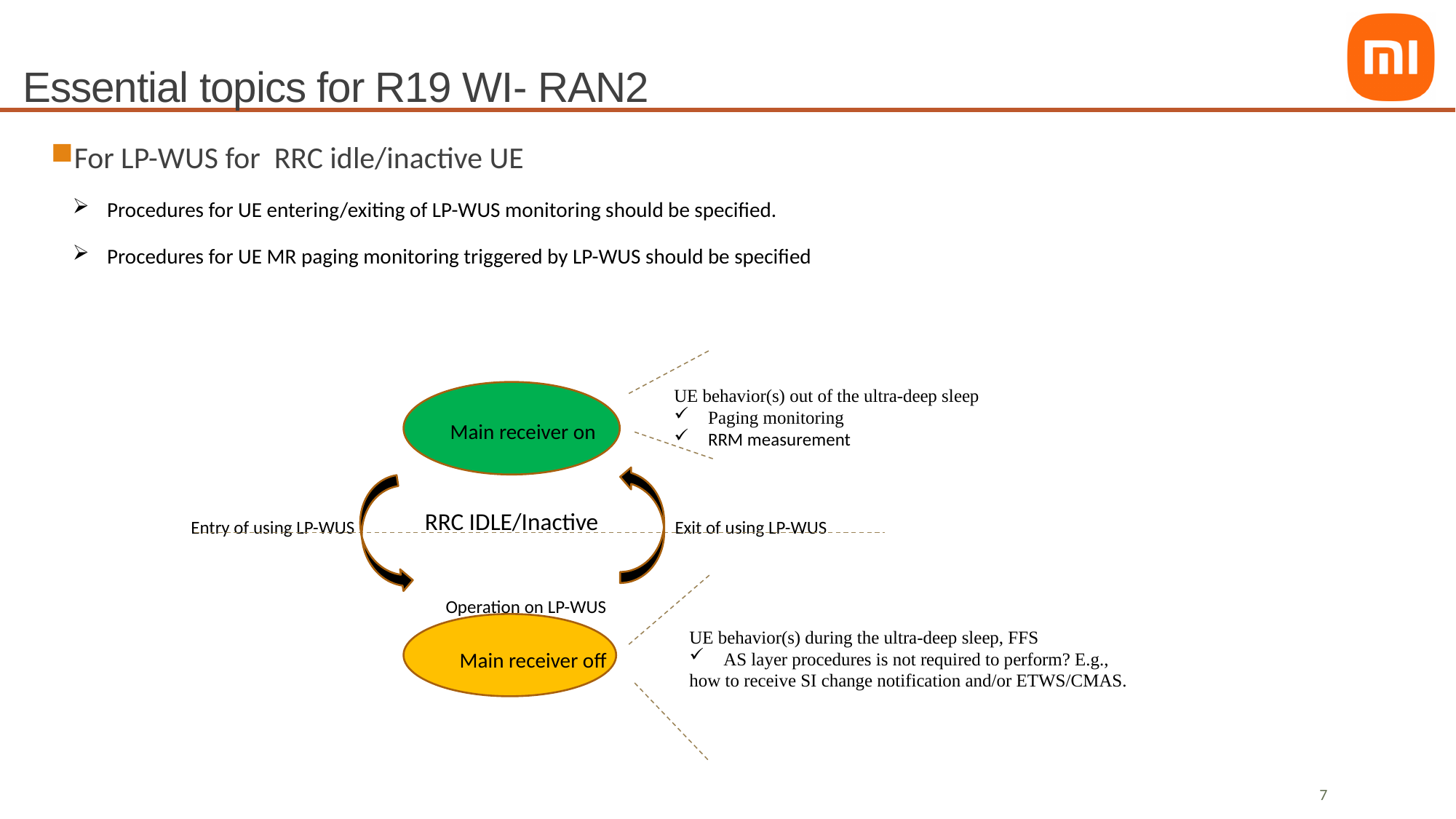

# Essential topics for R19 WI- RAN2
For LP-WUS for  RRC idle/inactive UE
Procedures for UE entering/exiting of LP-WUS monitoring should be specified.
Procedures for UE MR paging monitoring triggered by LP-WUS should be specified
UE behavior(s) out of the ultra-deep sleep
Paging monitoring
RRM measurement

Main receiver on
RRC IDLE/Inactive
Entry of using LP-WUS
Exit of using LP-WUS
Operation on LP-WUS

Main receiver off

UE behavior(s) during the ultra-deep sleep, FFS
AS layer procedures is not required to perform? E.g.,
how to receive SI change notification and/or ETWS/CMAS.